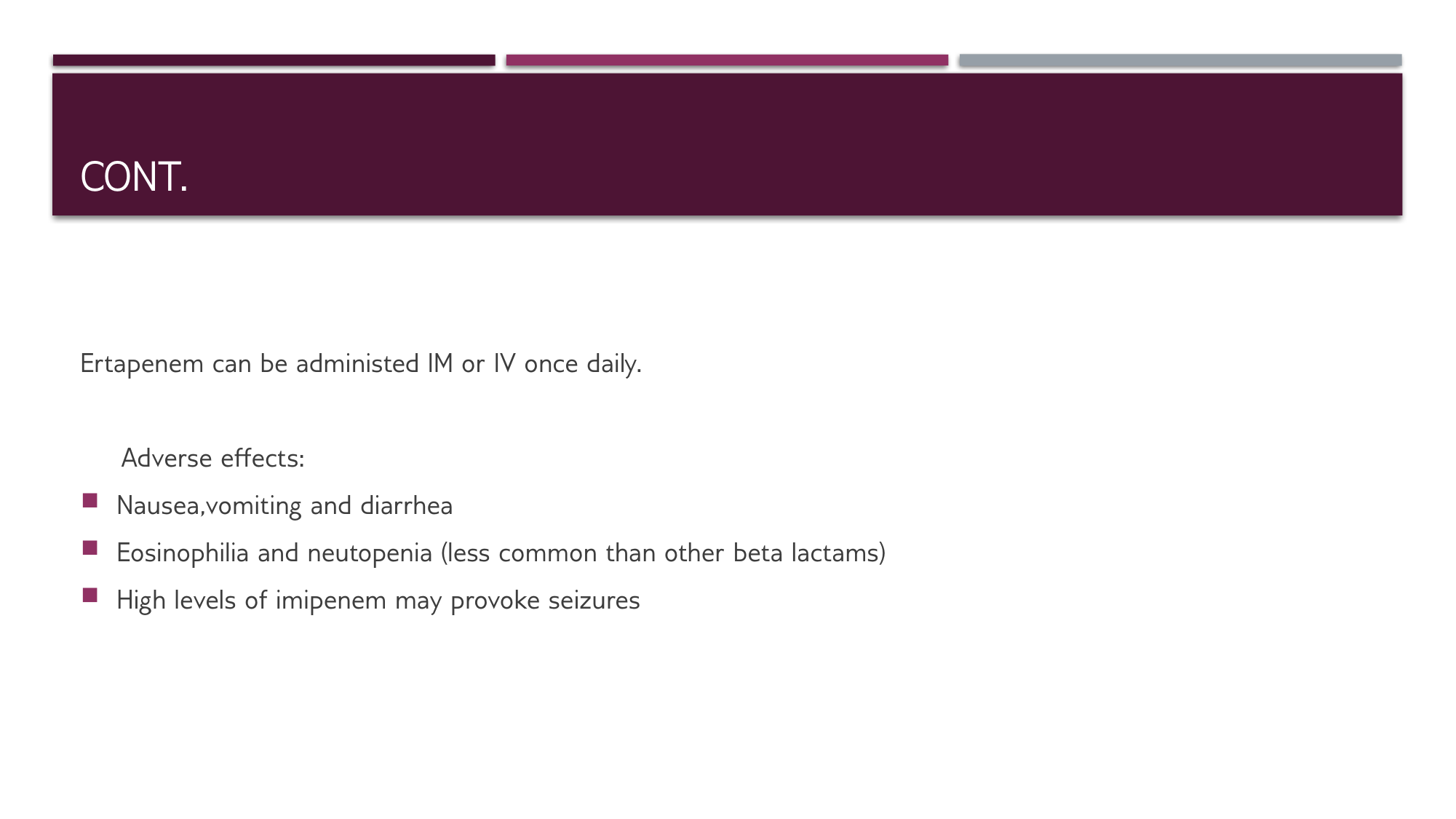

# Cont.
Ertapenem can be administed IM or IV once daily.

     Adverse effects:
Nausea,vomiting and diarrhea
Eosinophilia and neutopenia (less common than other beta lactams)
High levels of imipenem may provoke seizures